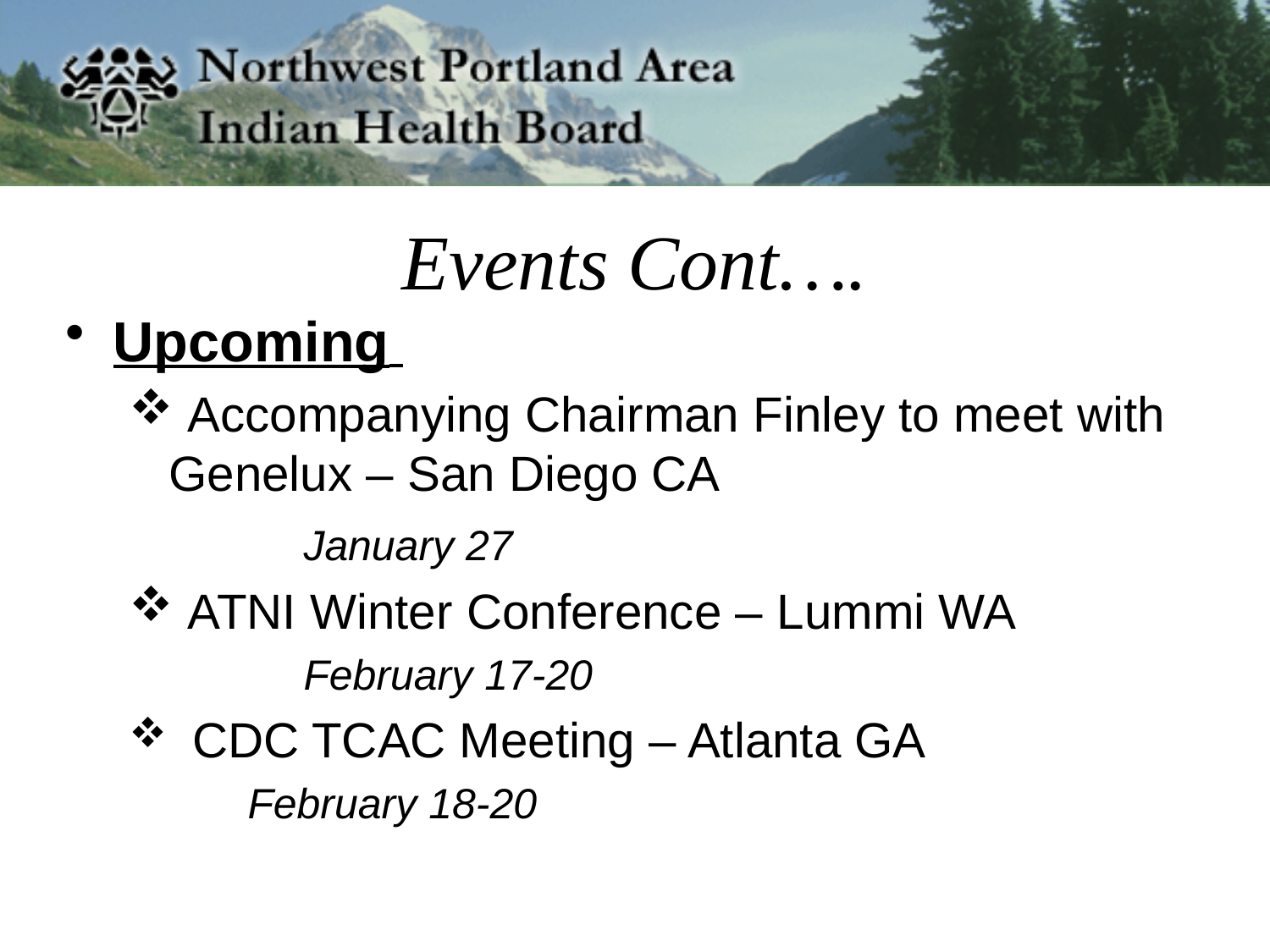

# Events Cont….
Upcoming
 Accompanying Chairman Finley to meet with Genelux – San Diego CA
	    January 27
 ATNI Winter Conference – Lummi WA
   	    February 17-20
  CDC TCAC Meeting – Atlanta GA
          February 18-20